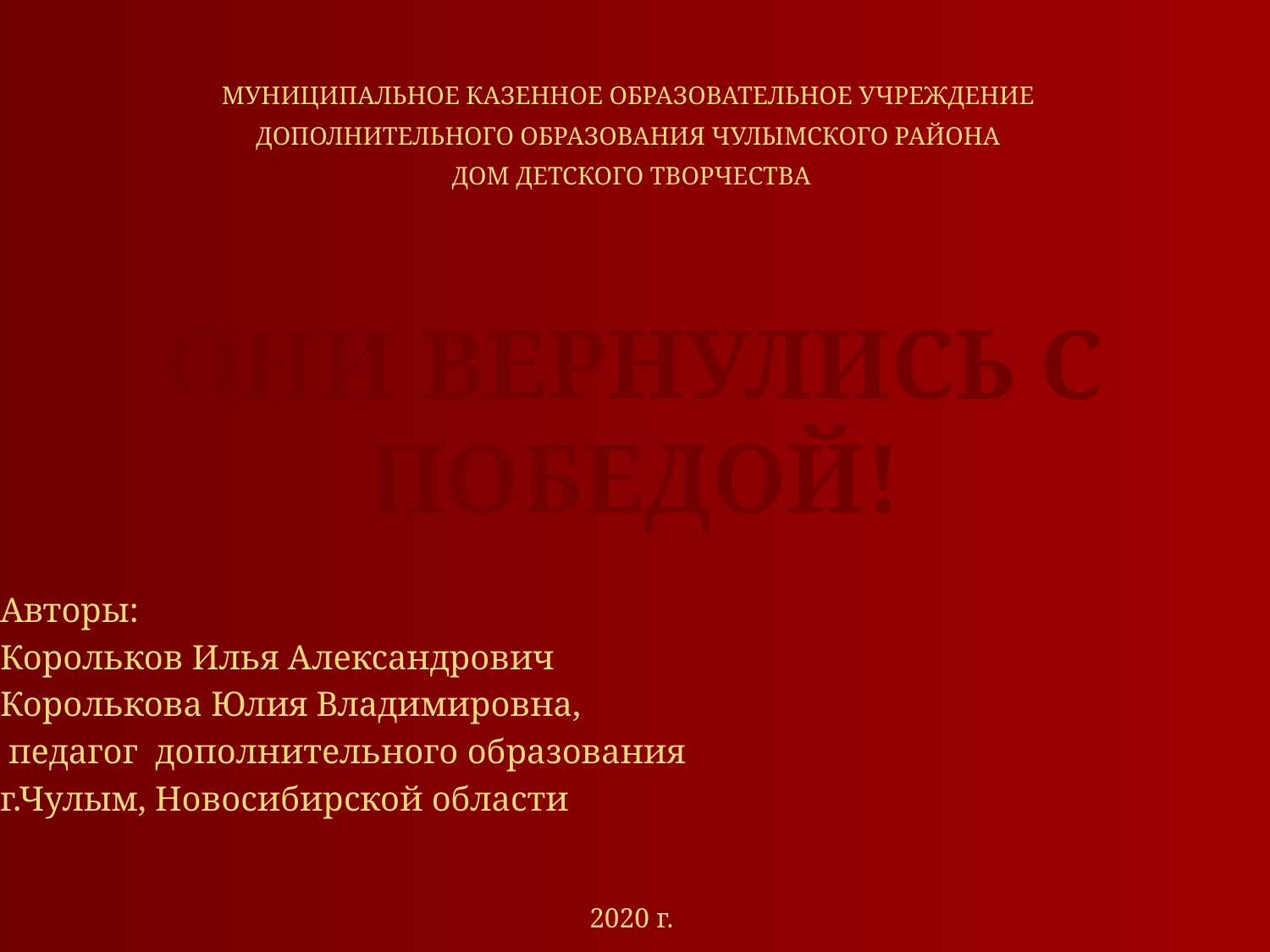

МУНИЦИПАЛЬНОЕ КАЗЕННОЕ ОБРАЗОВАТЕЛЬНОЕ УЧРЕЖДЕНИЕ
ДОПОЛНИТЕЛЬНОГО ОБРАЗОВАНИЯ ЧУЛЫМСКОГО РАЙОНА
ДОМ ДЕТСКОГО ТВОРЧЕСТВА

Авторы:
Корольков Илья Александрович
Королькова Юлия Владимировна,
 педагог  дополнительного образования
г.Чулым, Новосибирской области

2020 г.
# ДОМ ДЕТСКОГО ТВОРЧЕСТВА
ОНИ ВЕРНУЛИСЬ С ПОБЕДОЙ!